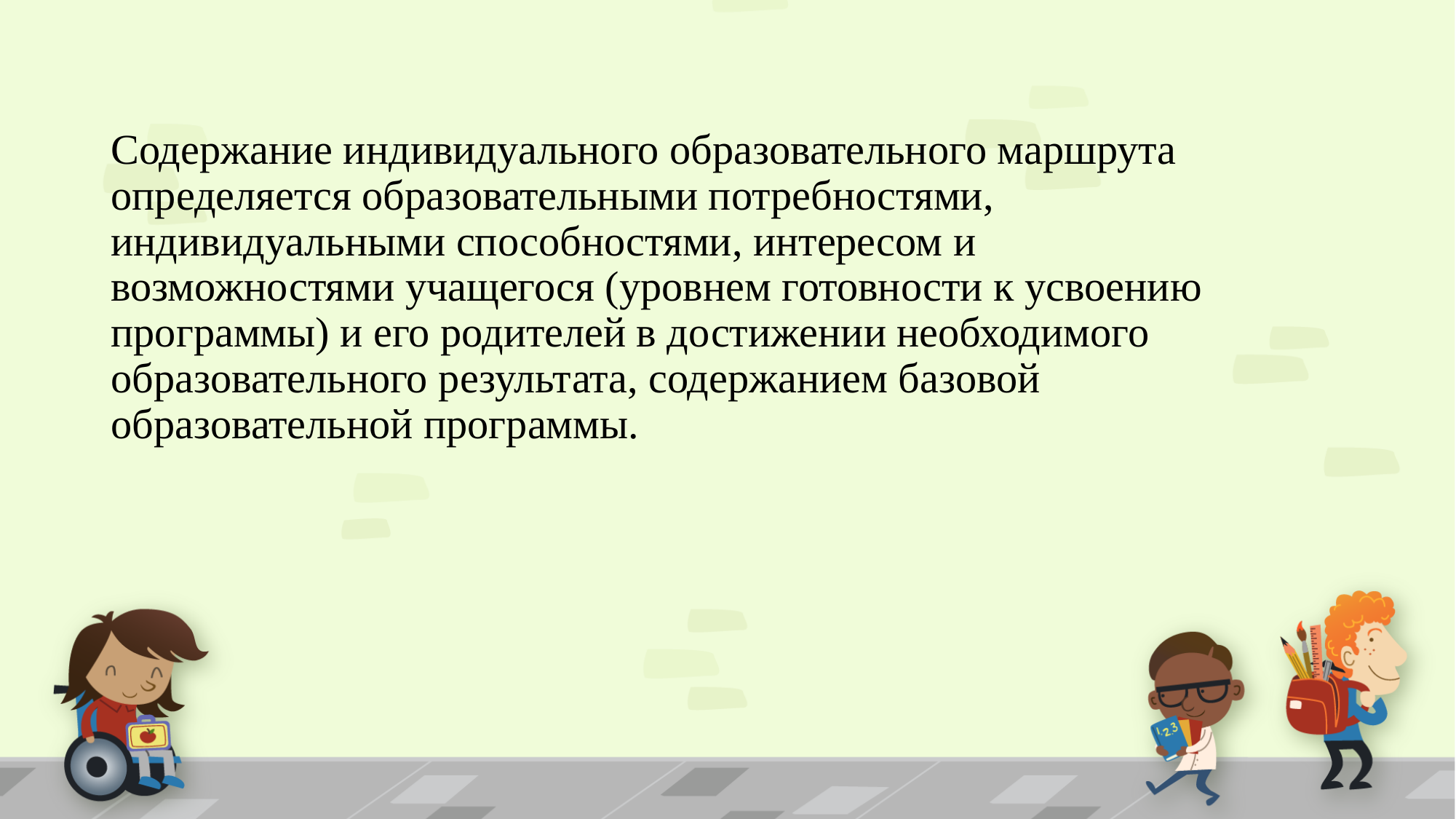

# Содержание индивидуального образовательного маршрута определяется образовательными потребностями, индивидуальными способностями, интересом и возможностями учащегося (уровнем готовности к усвоению программы) и его родителей в достижении необходимого образовательного результата, содержанием базовой образовательной программы.